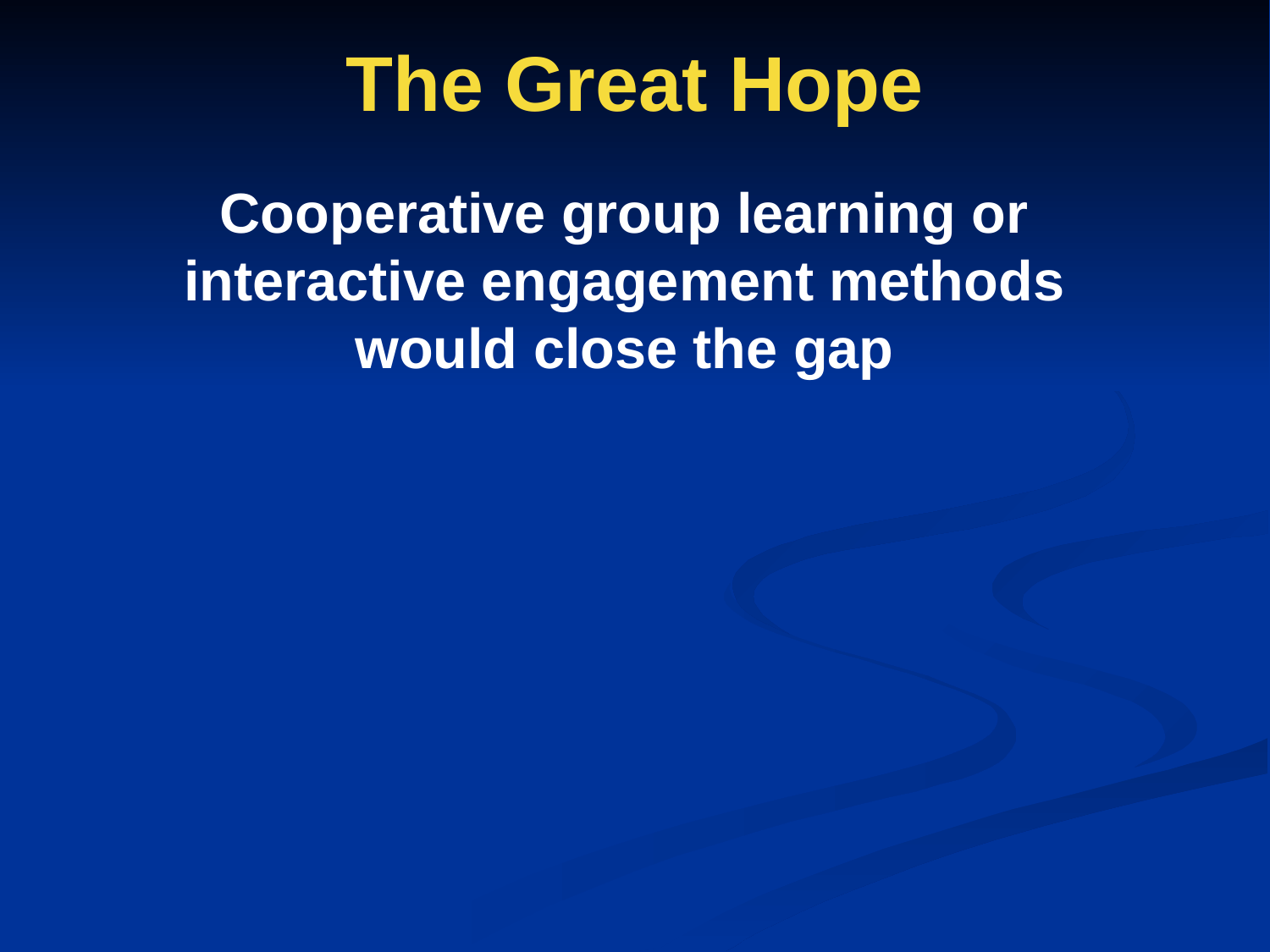

# The Great Hope
Cooperative group learning or interactive engagement methods would close the gap